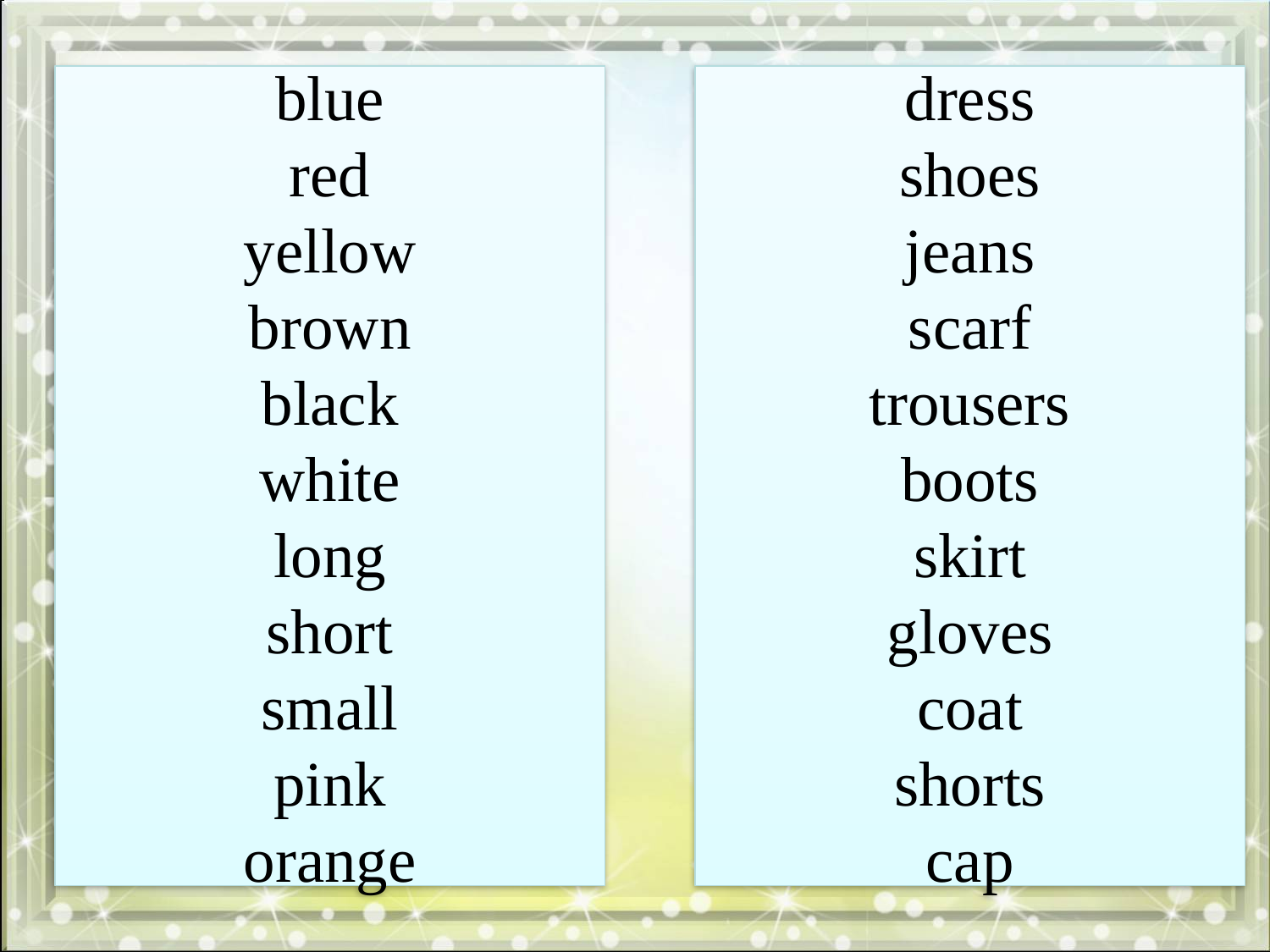

blue
red
yellow
brown
black
white
long
short
small
pink
orange
dress
shoes
jeans
scarf
trousers
boots
skirt
gloves
coat
shorts
cap